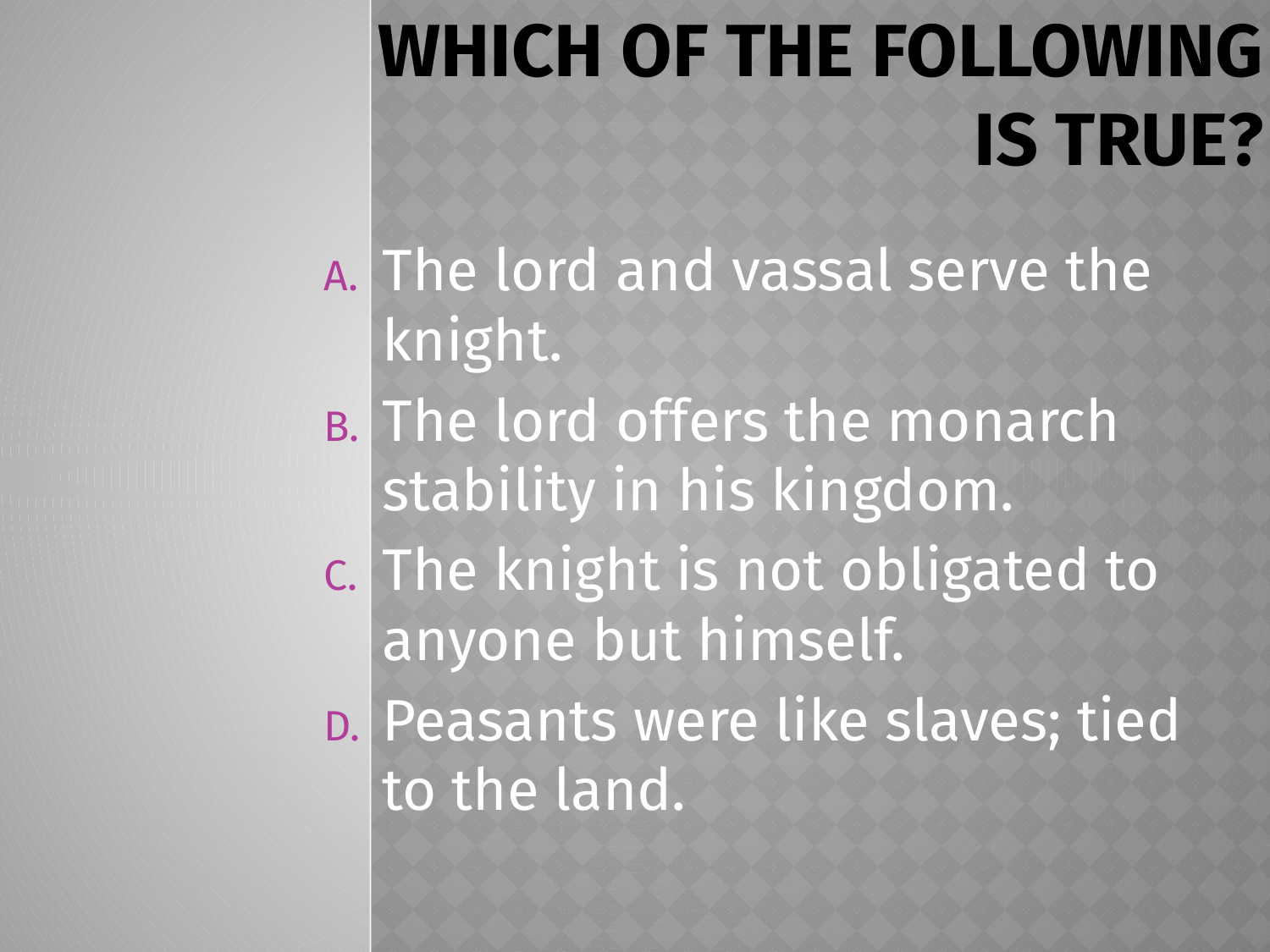

# Which of the following is true?
The lord and vassal serve the knight.
The lord offers the monarch stability in his kingdom.
The knight is not obligated to anyone but himself.
Peasants were like slaves; tied to the land.